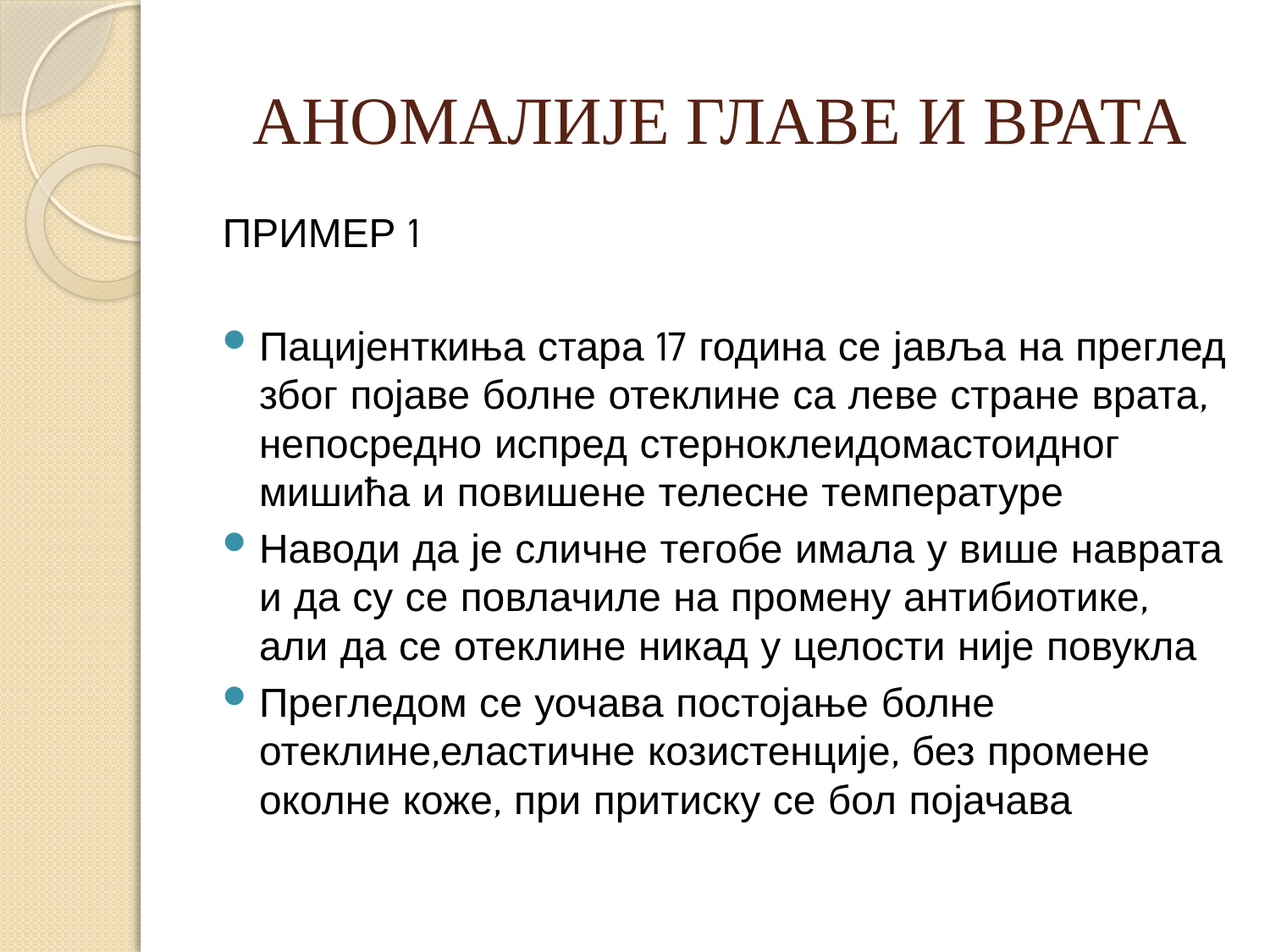

# АНОМАЛИЈЕ ГЛАВЕ И ВРАТА
ПРИМЕР 1

Пацијенткиња стара 17 година се јавља на преглед због појаве болне отеклине са леве стране врата, непосредно испред стерноклеидомастоидног мишића и повишене телесне температуре
Наводи да је сличне тегобе имала у више наврата и да су се повлачиле на промену антибиотике, али да се отеклине никад у целости није повукла
Прегледом се уочава постојање болне отеклине,еластичне козистенције, без промене околне коже, при притиску се бол појачава